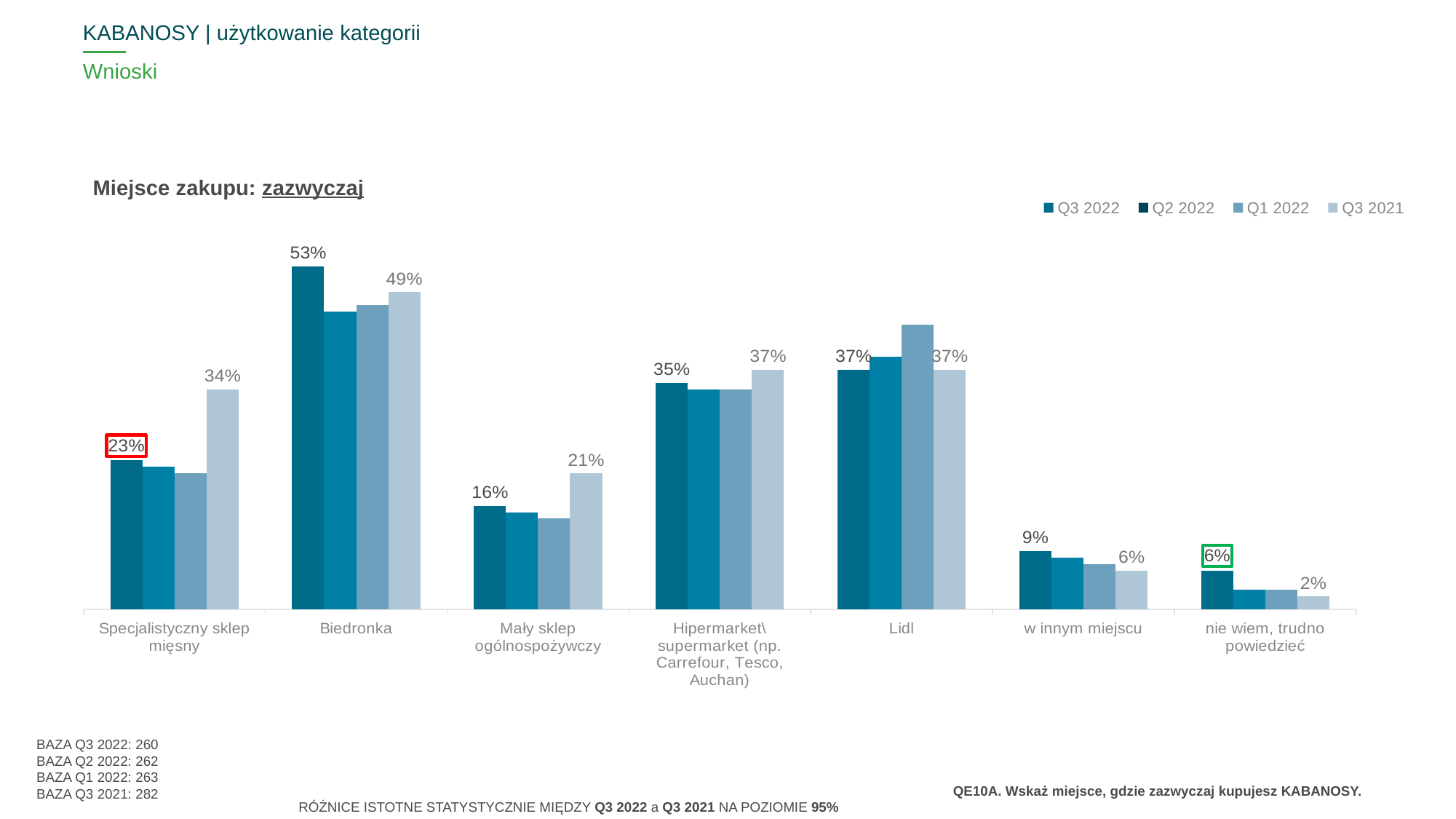

KABANOSY | użytkowanie kategorii
# Wnioski

### Chart

| Category | Q3 2022 | Q2 2022 | Q1 2022 | Q3 2021 |
|---|---|---|---|---|
|  | None | None | None | None |
|  | None | None | None | None |
|  | None | None | None | None |
|  | None | None | None | None |
|  | None | None | None | None |
|  | None | None | None | None |
|  | None | None | None | None |
Miejsce zakupu: zazwyczaj

### Chart

| Category | Q3 2022 | Q2 2022 | Q1 2022 | Q3 2021 |
|---|---|---|---|---|
| Specjalistyczny sklep mięsny | 0.23 | 0.22 | 0.21 | 0.34 |
| Biedronka | 0.53 | 0.46 | 0.47 | 0.49 |
| Mały sklep ogólnospożywczy | 0.16 | 0.15 | 0.14 | 0.21 |
| Hipermarket\supermarket (np. Carrefour, Tesco, Auchan) | 0.35 | 0.34 | 0.34 | 0.37 |
| Lidl | 0.37 | 0.39 | 0.44 | 0.37 |
| w innym miejscu | 0.09 | 0.08 | 0.07 | 0.06 |
| nie wiem, trudno powiedzieć | 0.06 | 0.03 | 0.03 | 0.02 |
BAZA Q3 2022: 260
BAZA Q2 2022: 262
BAZA Q1 2022: 263
BAZA Q3 2021: 282
QE10A. Wskaż miejsce, gdzie zazwyczaj kupujesz KABANOSY.
RÓŻNICE ISTOTNE STATYSTYCZNIE MIĘDZY Q3 2022 a Q3 2021 NA POZIOMIE 95%